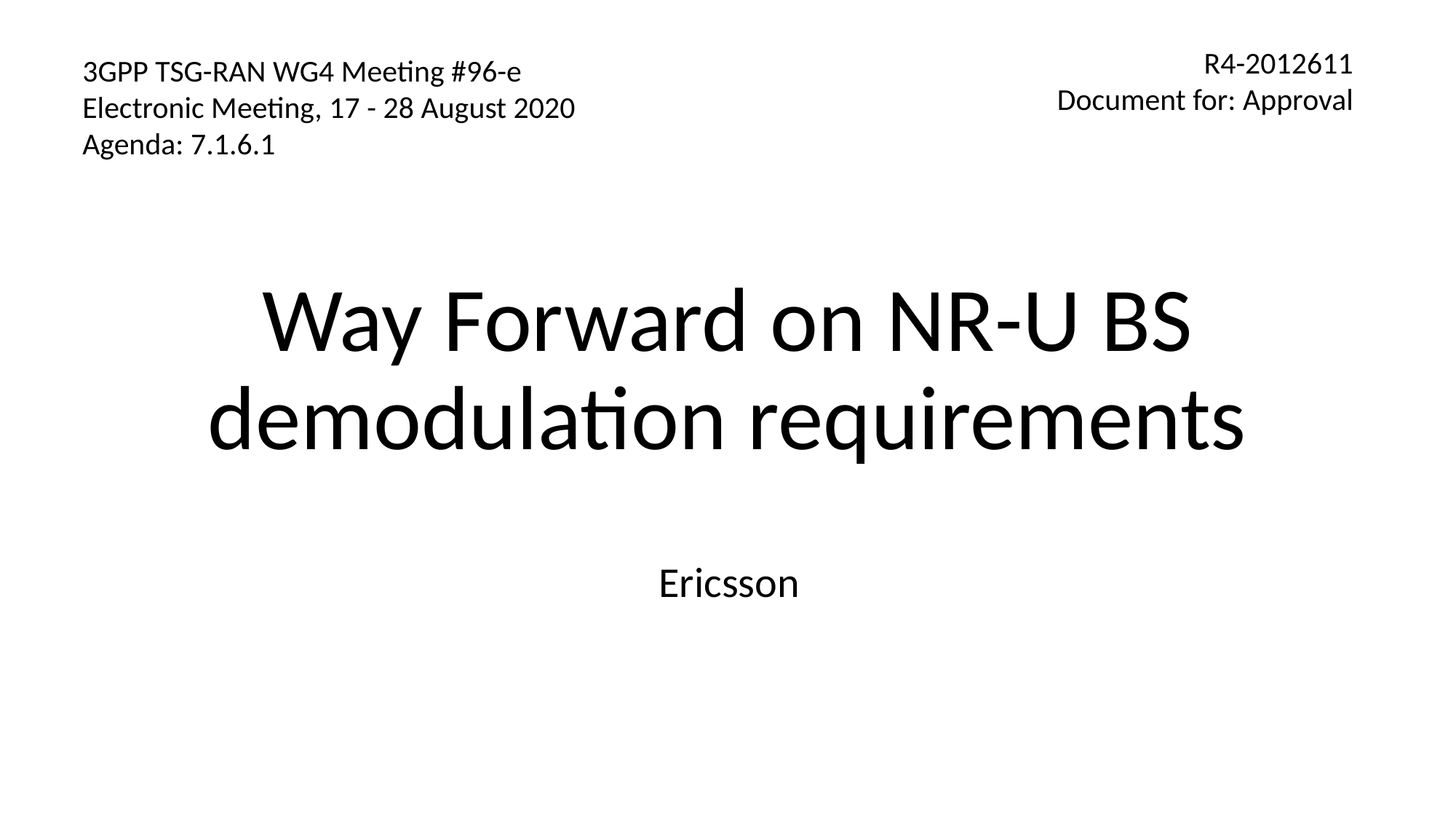

R4-2012611
Document for: Approval
3GPP TSG-RAN WG4 Meeting #96-e
Electronic Meeting, 17 - 28 August 2020
Agenda: 7.1.6.1
# Way Forward on NR-U BS demodulation requirements

Ericsson